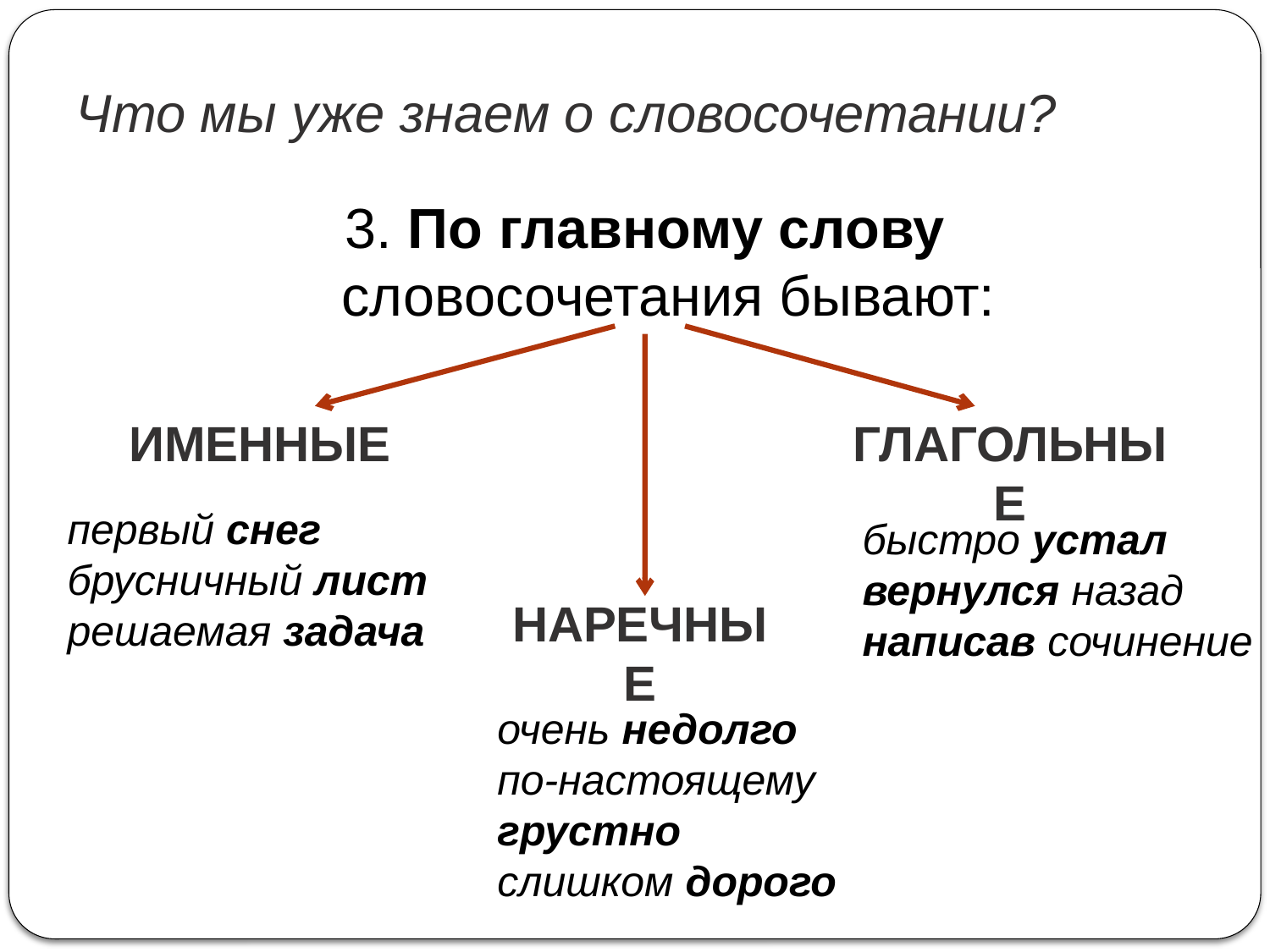

# Что мы уже знаем о словосочетании?
3. По главному слову словосочетания бывают:
ИМЕННЫЕ
ГЛАГОЛЬНЫЕ
первый снег
брусничный лист
решаемая задача
быстро устал
вернулся назад
написав сочинение
НАРЕЧНЫЕ
очень недолго
по-настоящему грустно
слишком дорого